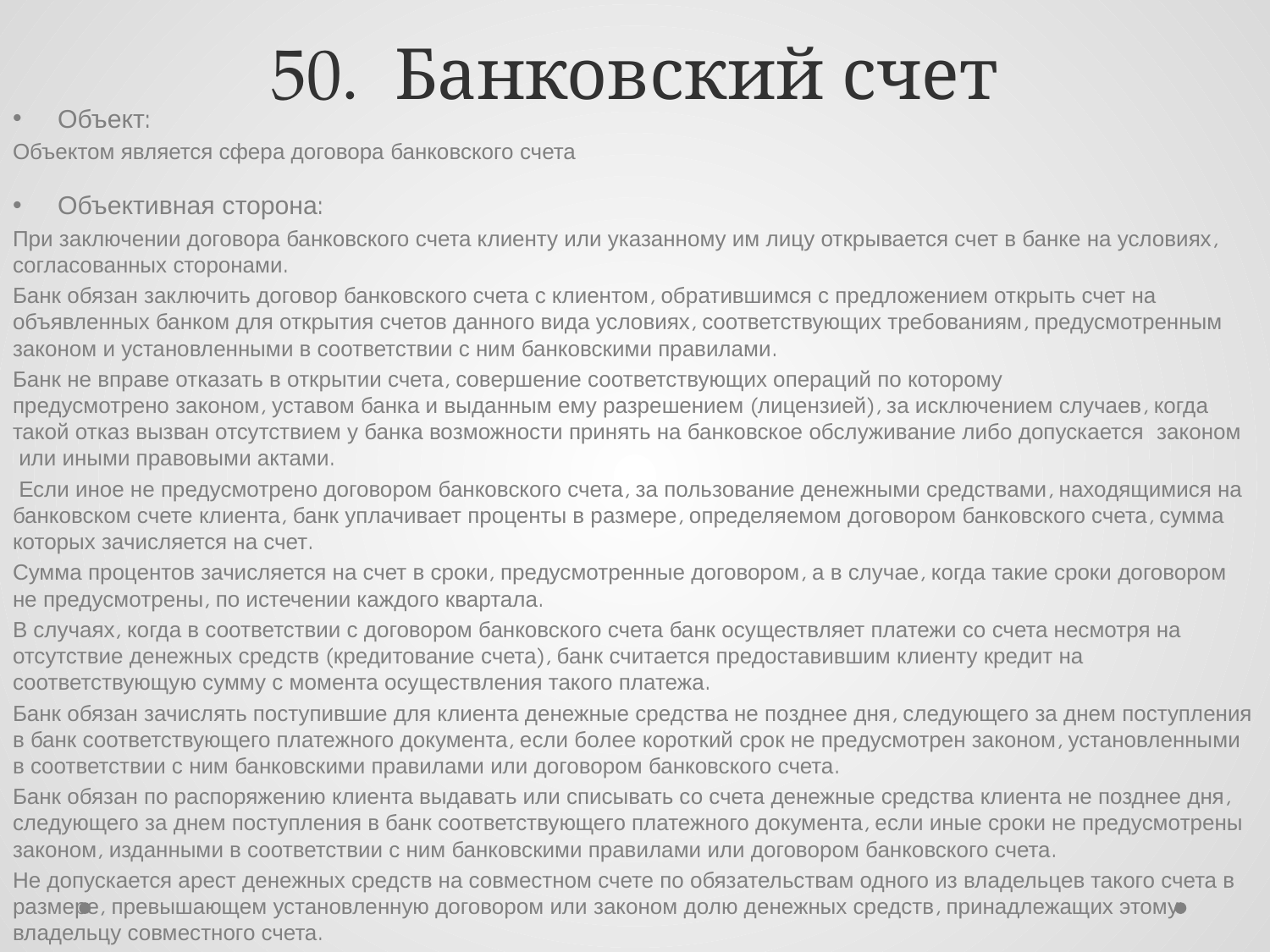

# 50.  Банковский счет
Объект:
Объектом является сфера договора банковского счета

Объективная сторона:
При заключении договора банковского счета клиенту или указанному им лицу открывается счет в банке на условиях, согласованных сторонами.
Банк обязан заключить договор банковского счета с клиентом, обратившимся с предложением открыть счет на объявленных банком для открытия счетов данного вида условиях, соответствующих требованиям, предусмотренным законом и установленными в соответствии с ним банковскими правилами.
Банк не вправе отказать в открытии счета, совершение соответствующих операций по которому предусмотрено законом, уставом банка и выданным ему разрешением (лицензией), за исключением случаев, когда такой отказ вызван отсутствием у банка возможности принять на банковское обслуживание либо допускается  законом  или иными правовыми актами.
 Если иное не предусмотрено договором банковского счета, за пользование денежными средствами, находящимися на банковском счете клиента, банк уплачивает проценты в размере, определяемом договором банковского счета, сумма которых зачисляется на счет.
Сумма процентов зачисляется на счет в сроки, предусмотренные договором, а в случае, когда такие сроки договором не предусмотрены, по истечении каждого квартала.
В случаях, когда в соответствии с договором банковского счета банк осуществляет платежи со счета несмотря на отсутствие денежных средств (кредитование счета), банк считается предоставившим клиенту кредит на соответствующую сумму с момента осуществления такого платежа.
Банк обязан зачислять поступившие для клиента денежные средства не позднее дня, следующего за днем поступления в банк соответствующего платежного документа, если более короткий срок не предусмотрен законом, установленными в соответствии с ним банковскими правилами или договором банковского счета.
Банк обязан по распоряжению клиента выдавать или списывать со счета денежные средства клиента не позднее дня, следующего за днем поступления в банк соответствующего платежного документа, если иные сроки не предусмотрены законом, изданными в соответствии с ним банковскими правилами или договором банковского счета.
Не допускается арест денежных средств на совместном счете по обязательствам одного из владельцев такого счета в размере, превышающем установленную договором или законом долю денежных средств, принадлежащих этому владельцу совместного счета.